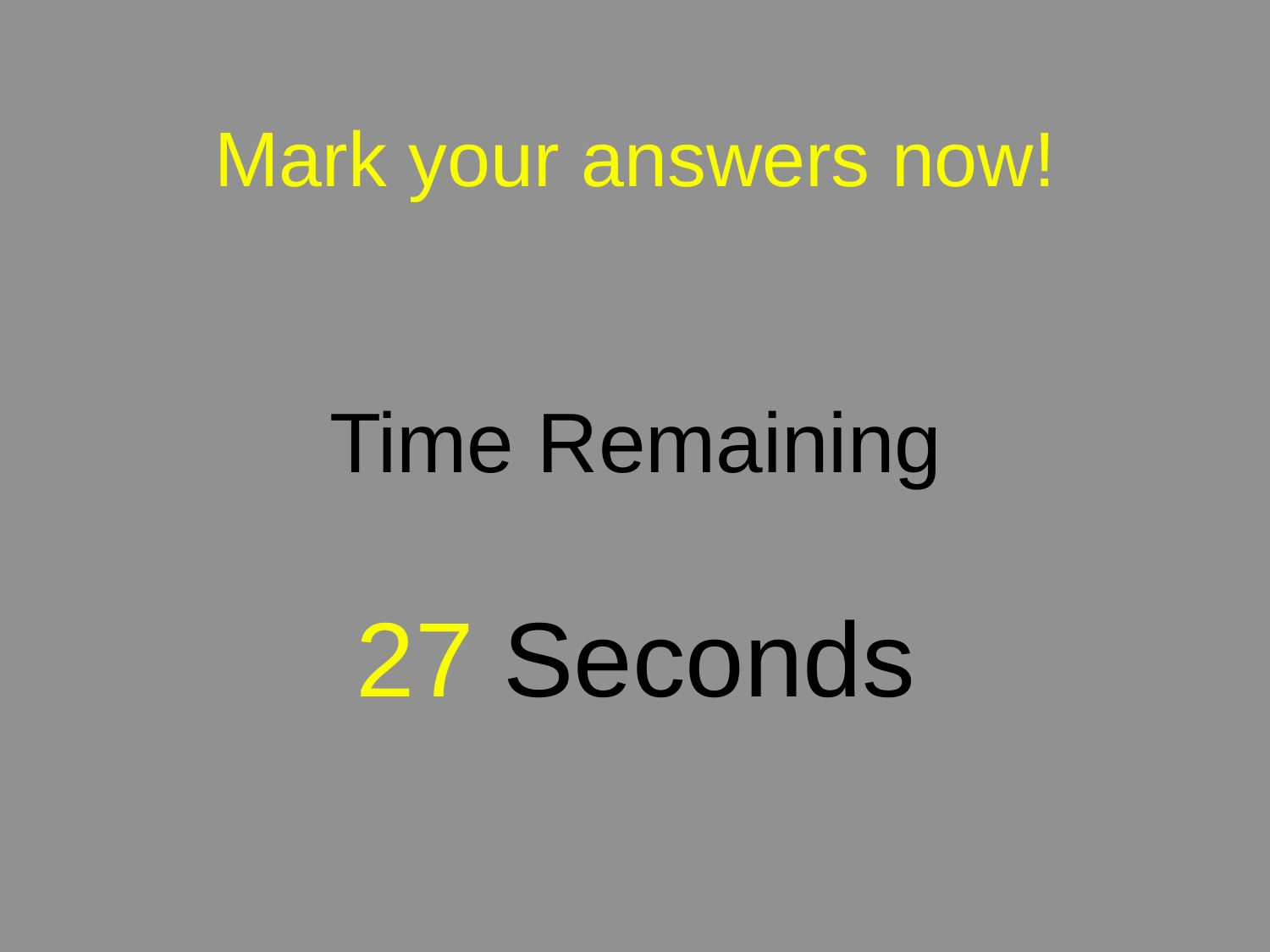

# Mark your answers now! Time Remaining 27 Seconds